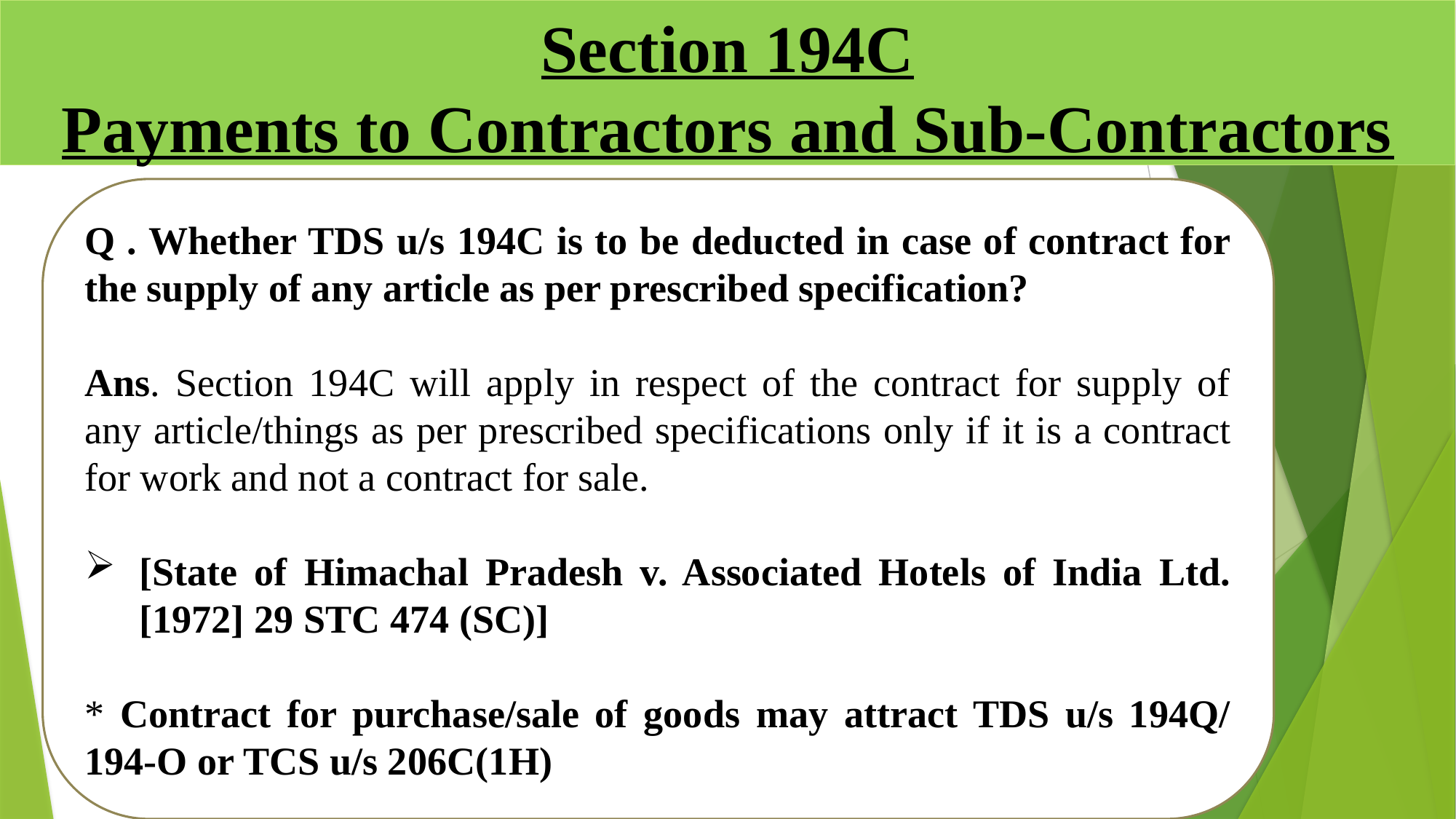

# Section 194C Payments to Contractors and Sub-Contractors
Q . Whether TDS u/s 194C is to be deducted in case of contract for the supply of any article as per prescribed specification?

Ans. Section 194C will apply in respect of the contract for supply of any article/things as per prescribed specifications only if it is a contract for work and not a contract for sale.

[State of Himachal Pradesh v. Associated Hotels of India Ltd. [1972] 29 STC 474 (SC)]

* Contract for purchase/sale of goods may attract TDS u/s 194Q/ 194-O or TCS u/s 206C(1H)